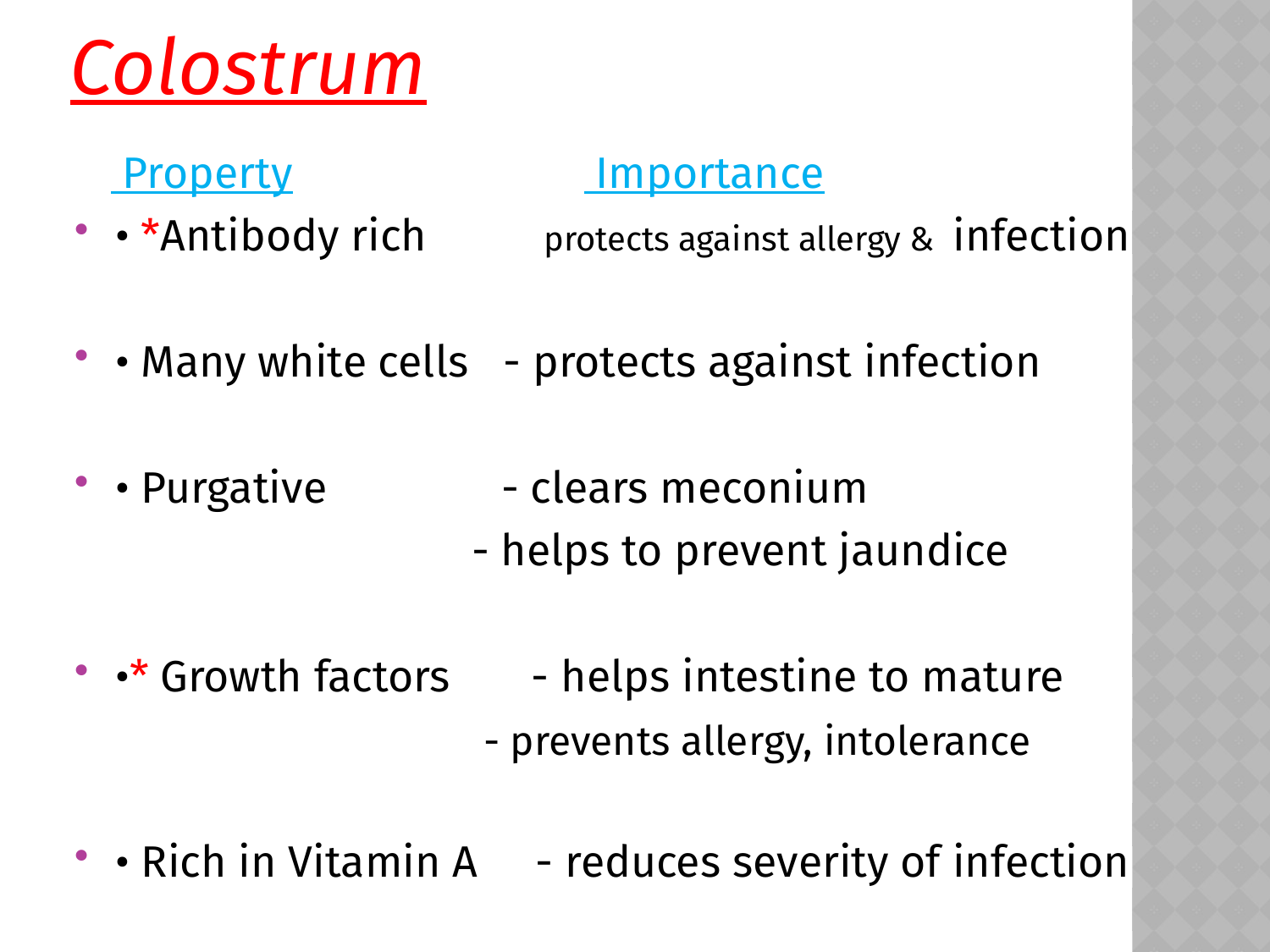

# Colostrum
    Property                          Importance
• *Antibody rich          protects against allergy &  infection

• Many white cells   - protects against infection

• Purgative               - clears meconium
                                  - helps to prevent jaundice

•* Growth factors       - helps intestine to mature
                                   - prevents allergy, intolerance

• Rich in Vitamin A     - reduces severity of infection